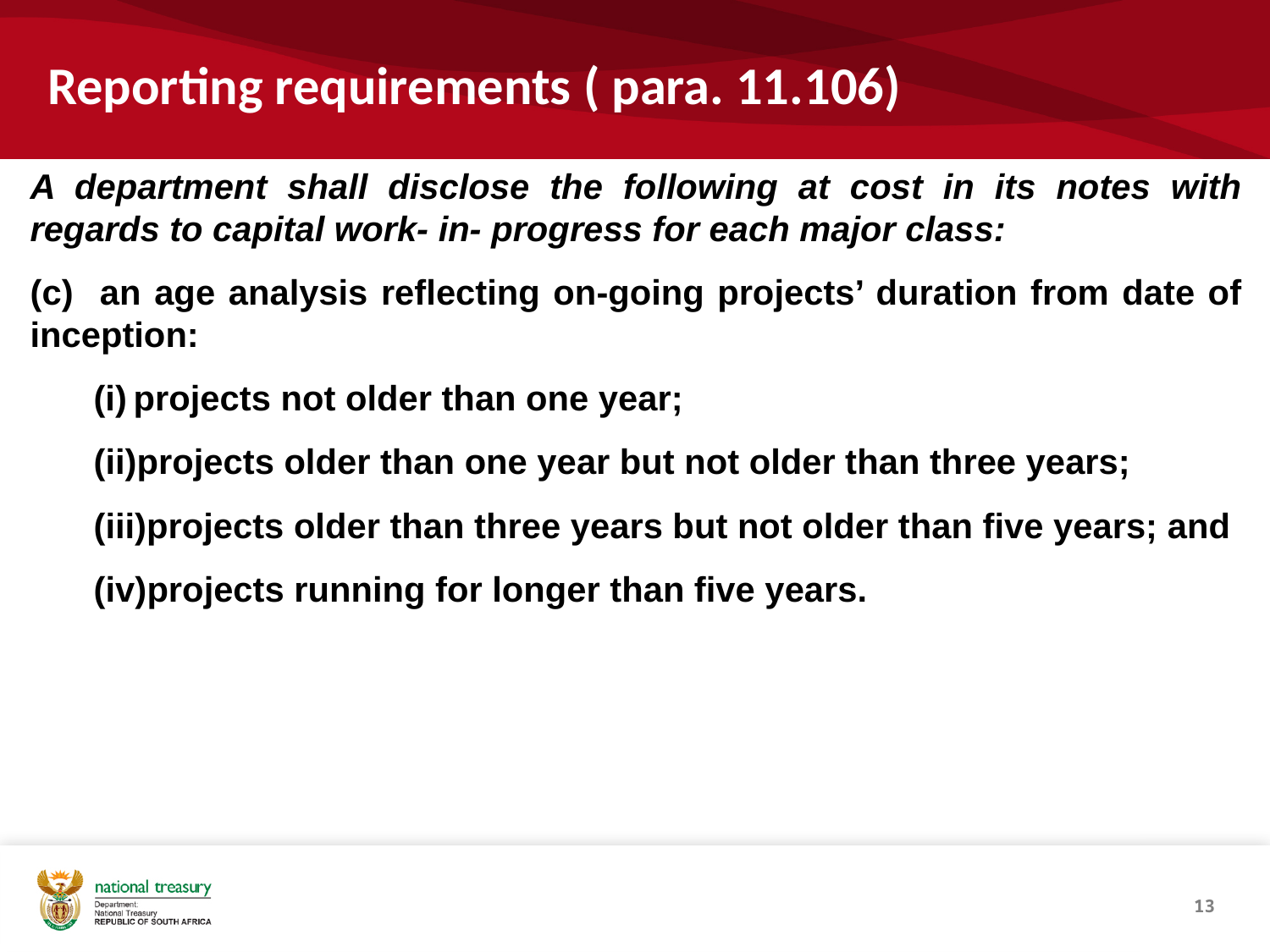

# Reporting requirements ( para. 11.106)
A department shall disclose the following at cost in its notes with regards to capital work- in- progress for each major class:
(c)  an age analysis reflecting on-going projects’ duration from date of inception:
projects not older than one year;
projects older than one year but not older than three years;
projects older than three years but not older than five years; and
projects running for longer than five years.
13